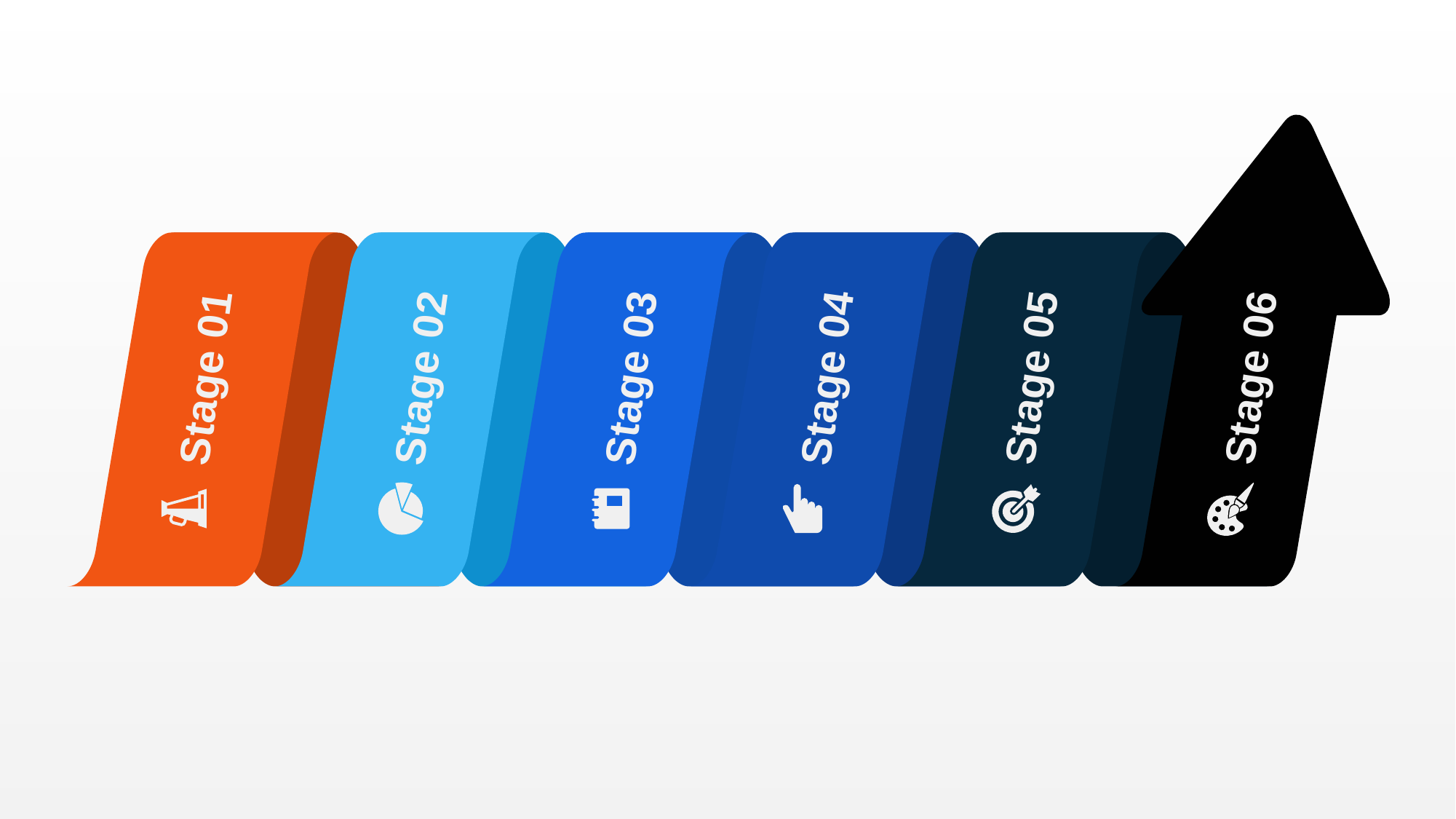

Stage 05
Stage 06
Stage 03
Stage 04
Stage 01
Stage 02